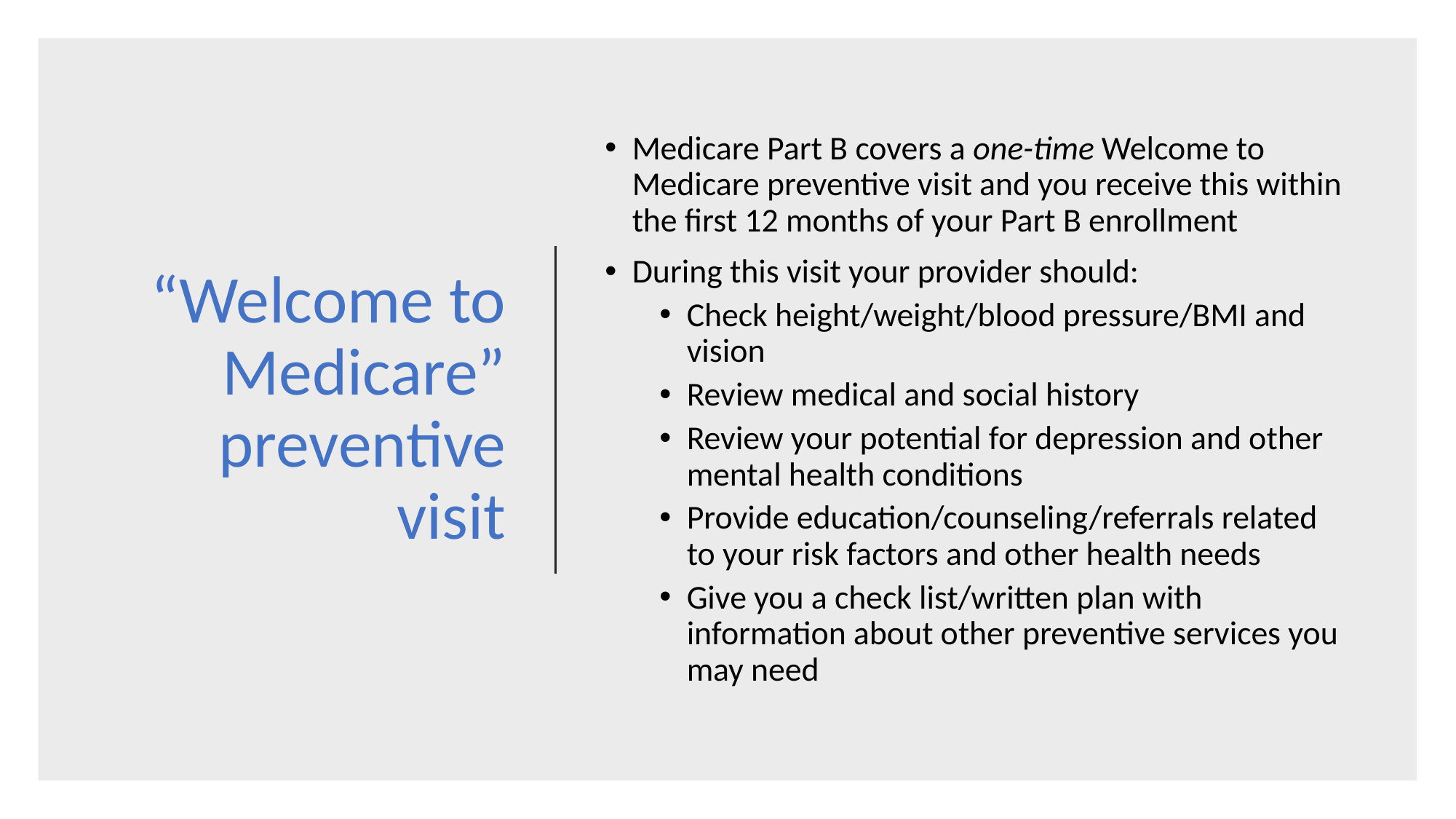

# “Welcome to Medicare” preventive visit
Medicare Part B covers a one-time Welcome to Medicare preventive visit and you receive this within the first 12 months of your Part B enrollment
During this visit your provider should:
Check height/weight/blood pressure/BMI and vision
Review medical and social history
Review your potential for depression and other mental health conditions
Provide education/counseling/referrals related to your risk factors and other health needs
Give you a check list/written plan with information about other preventive services you may need